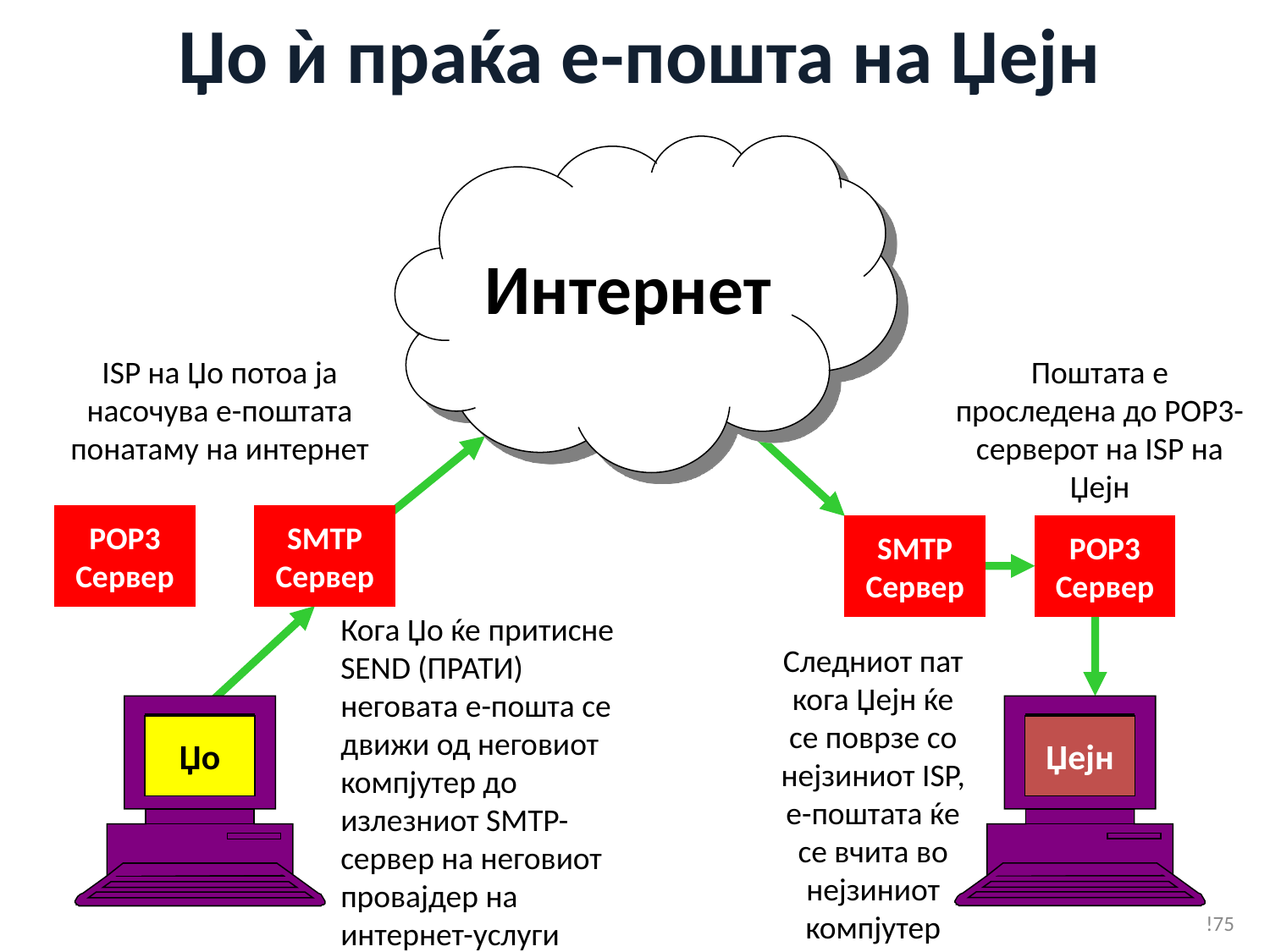

Џо ѝ праќа е-пошта на Џејн

Интернет
ISP на Џо потоа ја насочува е-поштата понатаму на интернет
Поштата е проследена до РОР3-серверот на ISP на Џејн

POP3
Сервер
SMTP
Сервер
SMTP
Сервер
POP3
Сервер

Кога Џо ќе притисне SEND (ПРАТИ) неговата е-пошта се движи од неговиот компјутер до излезниот SMTP-сервер на неговиот провајдер на интернет-услуги

Следниот пат кога Џејн ќе се поврзе со нејзиниот ISP, е-поштата ќе се вчита во нејзиниот компјутер

Џо
Џејн
!75